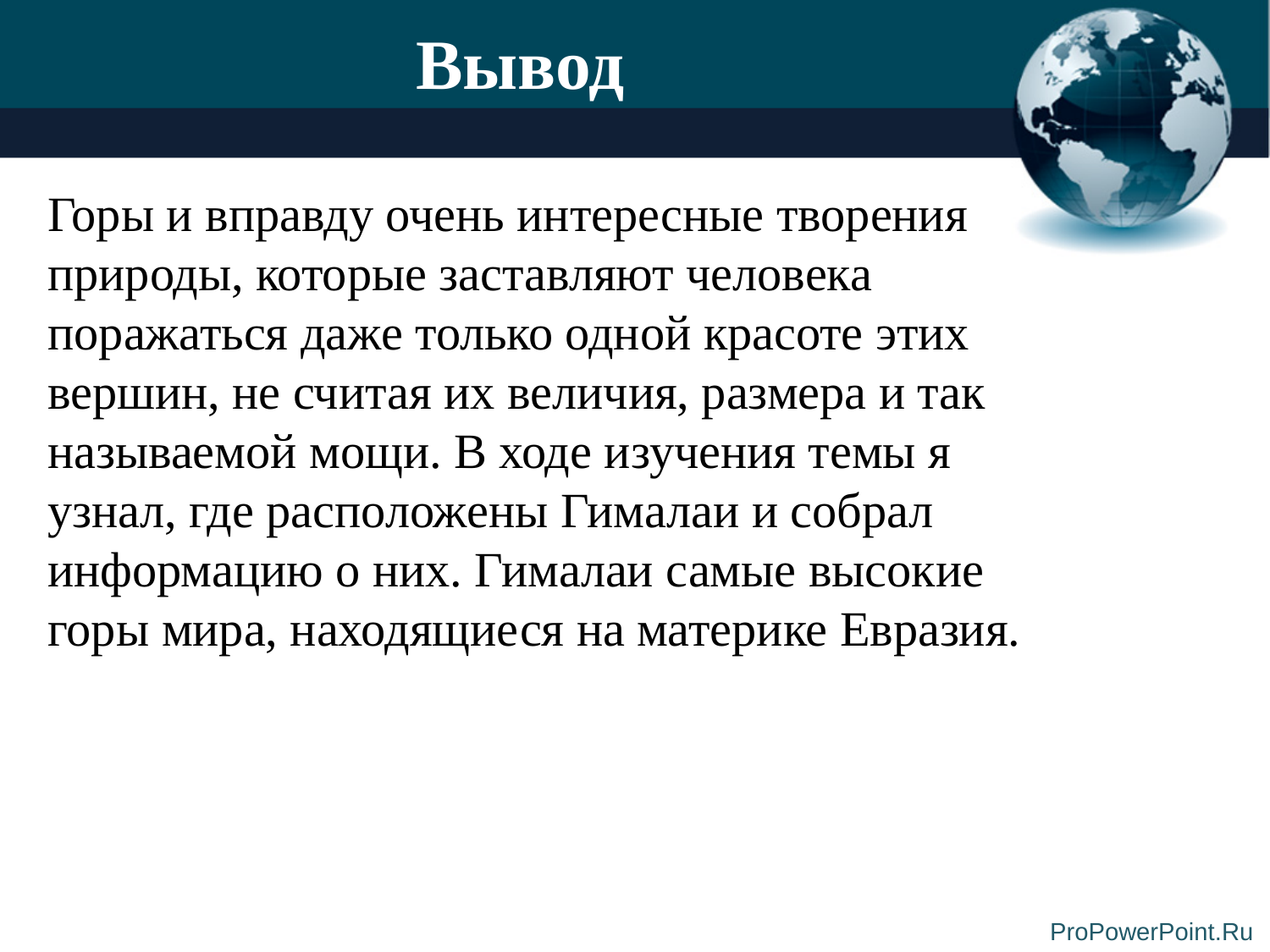

# Вывод
Горы и вправду очень интересные творения природы, которые заставляют человека поражаться даже только одной красоте этих вершин, не считая их величия, размера и так называемой мощи. В ходе изучения темы я узнал, где расположены Гималаи и собрал информацию о них. Гималаи самые высокие горы мира, находящиеся на материке Евразия.